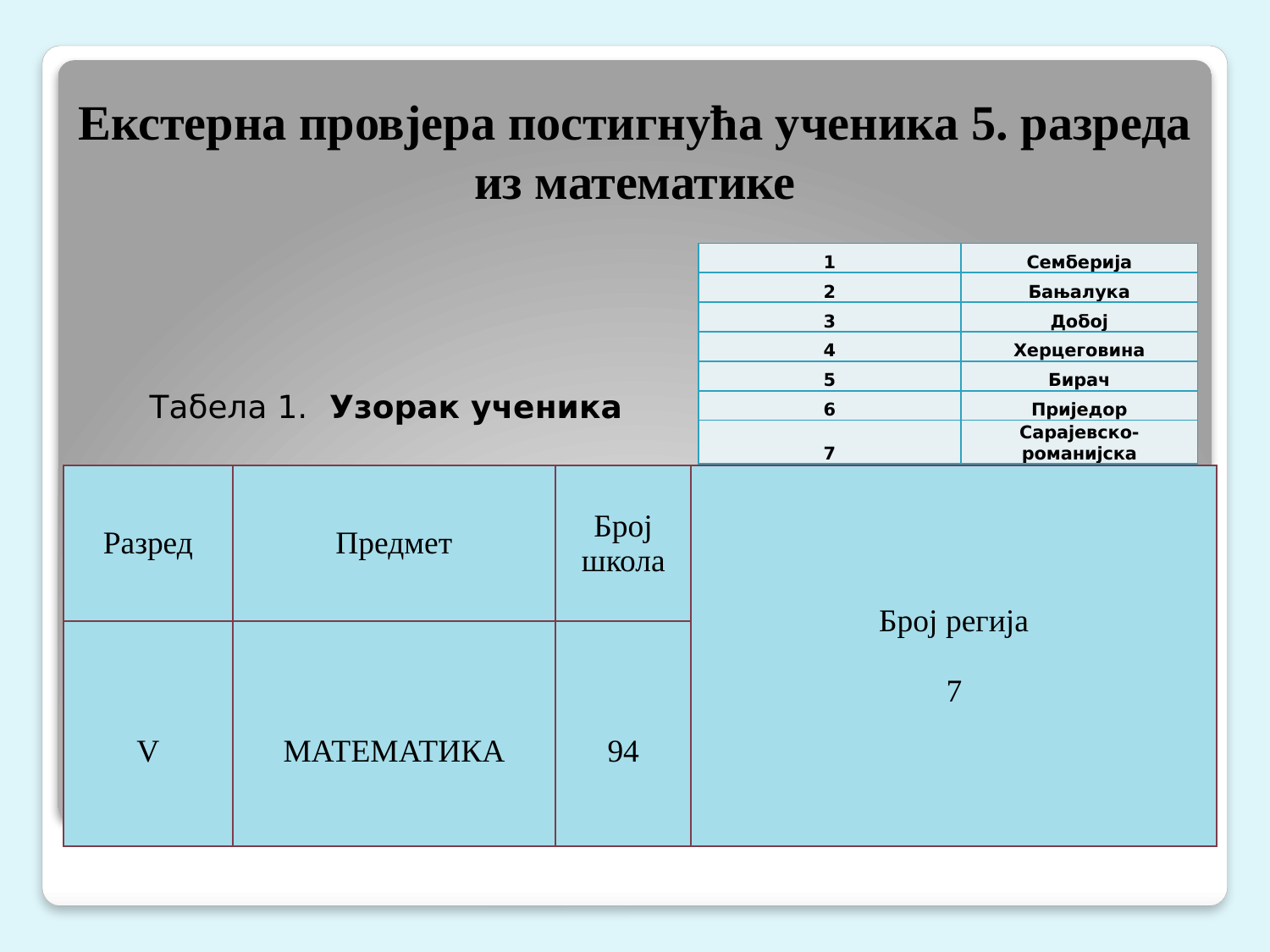

Екстерна провјера постигнућа ученика 5. разреда из математике
| 1 | Семберија |
| --- | --- |
| 2 | Бањалука |
| 3 | Добој |
| 4 | Херцеговина |
| 5 | Бирач |
| 6 | Приједор |
| 7 | Сарајевско-романијска |
Табела 1.  Узорак ученика
| Разред | Предмет | Број школа | Број регија 7 |
| --- | --- | --- | --- |
| V | МАТЕМАТИКА | 94 |  |